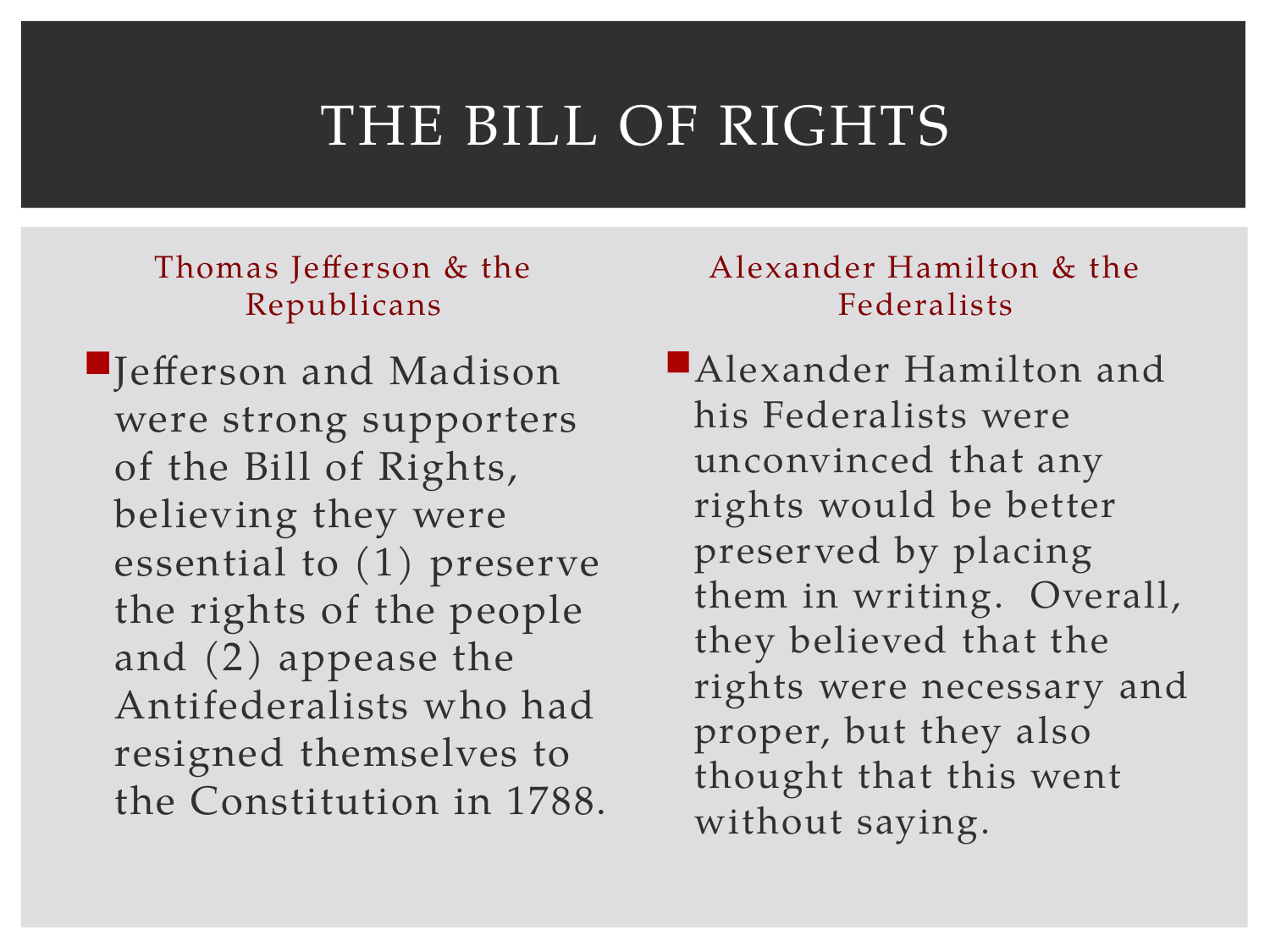

# The Bill of Rights
Thomas Jefferson & the Republicans
Alexander Hamilton & the Federalists
Jefferson and Madison were strong supporters of the Bill of Rights, believing they were essential to (1) preserve the rights of the people and (2) appease the Antifederalists who had resigned themselves to the Constitution in 1788.
Alexander Hamilton and his Federalists were unconvinced that any rights would be better preserved by placing them in writing.  Overall, they believed that the rights were necessary and proper, but they also thought that this went without saying.